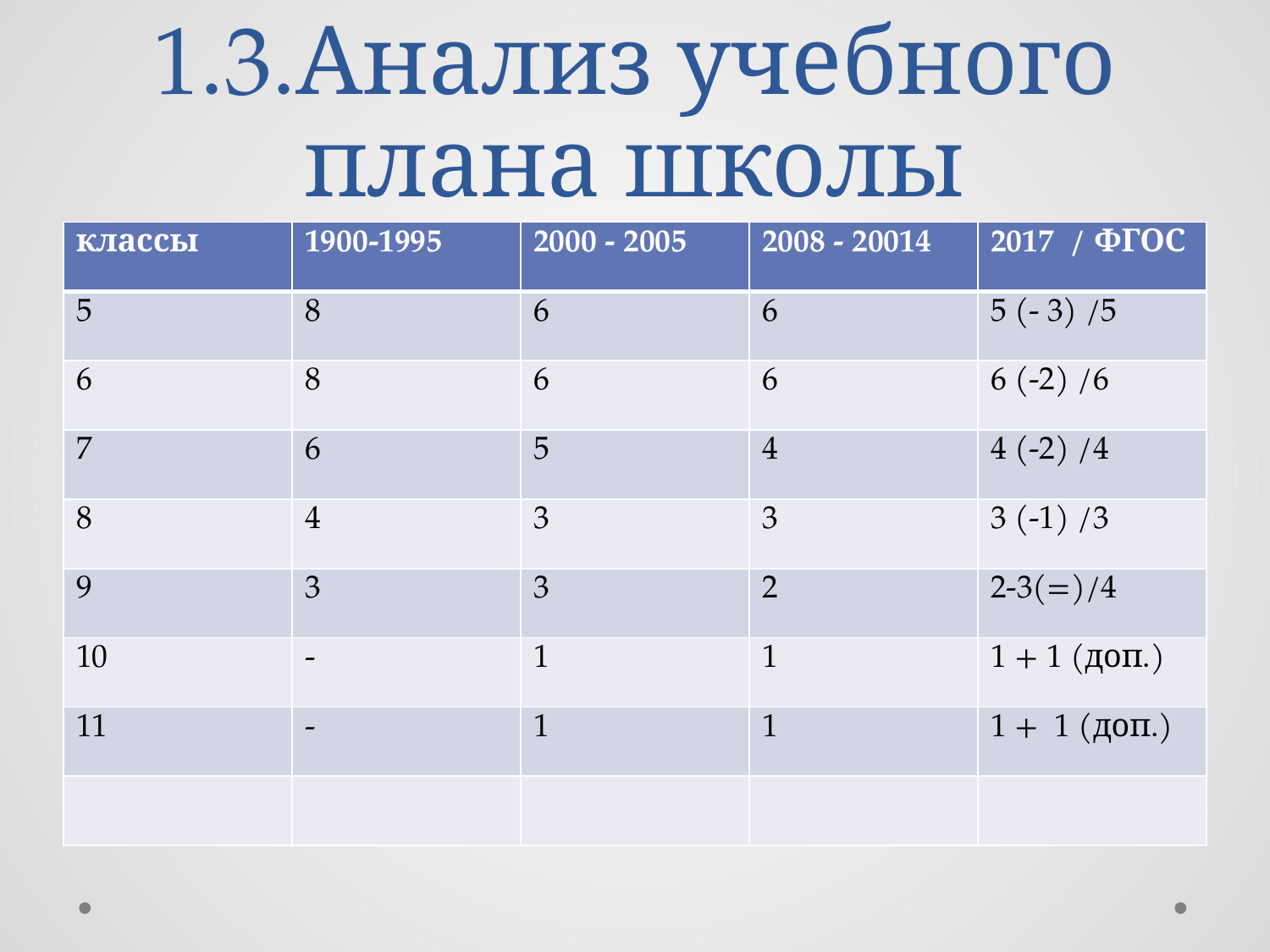

# 1.3.Анализ учебного плана школы
| классы | 1900-1995 | 2000 - 2005 | 2008 - 20014 | 2017 / ФГОС |
| --- | --- | --- | --- | --- |
| 5 | 8 | 6 | 6 | 5 (- 3) /5 |
| 6 | 8 | 6 | 6 | 6 (-2) /6 |
| 7 | 6 | 5 | 4 | 4 (-2) /4 |
| 8 | 4 | 3 | 3 | 3 (-1) /3 |
| 9 | 3 | 3 | 2 | 2-3(=)/4 |
| 10 | - | 1 | 1 | 1 + 1 (доп.) |
| 11 | - | 1 | 1 | 1 + 1 (доп.) |
|  |  |  |  |  |